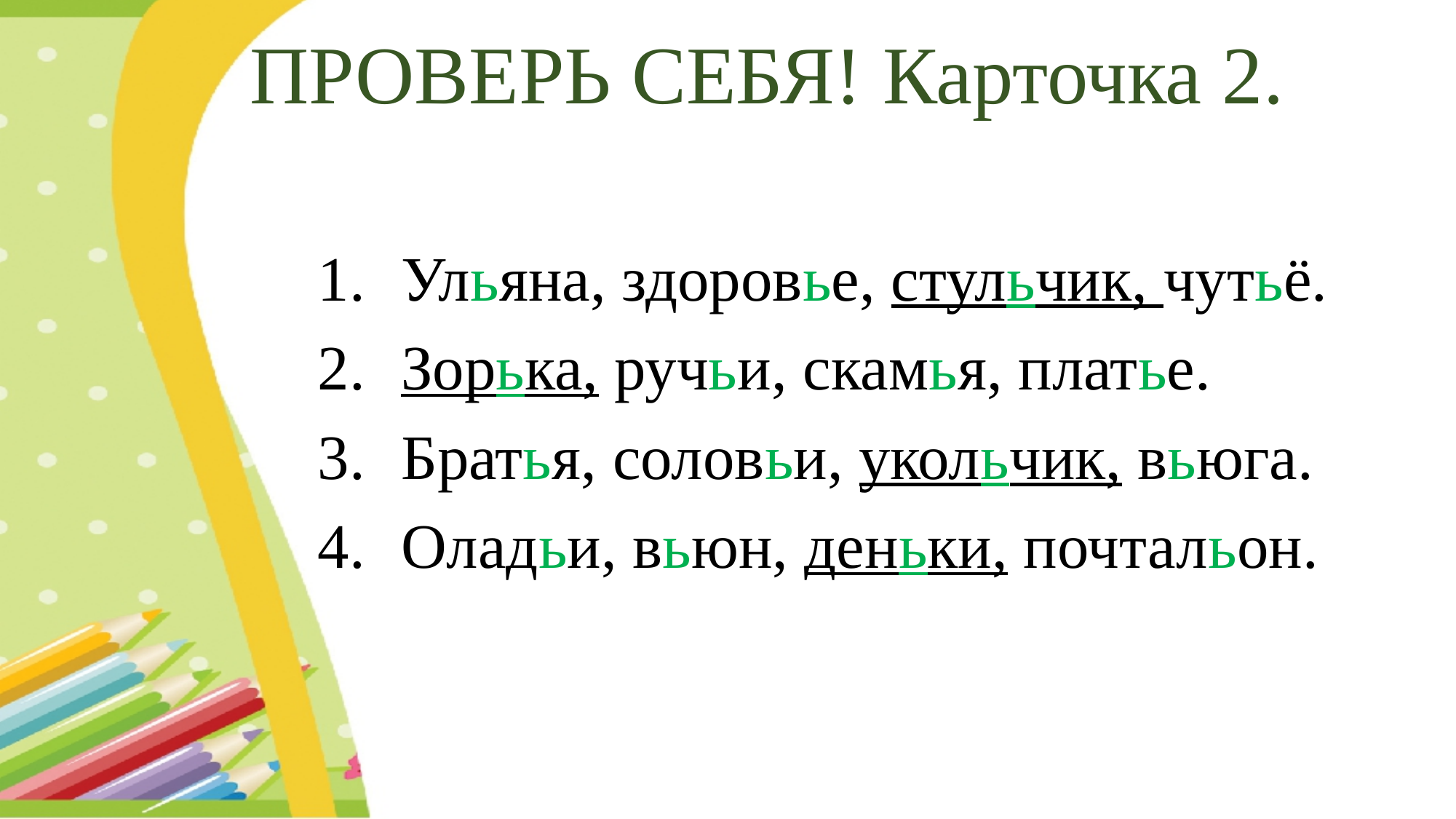

# ПРОВЕРЬ СЕБЯ! Карточка 2.

Ульяна, здоровье, стульчик, чутьё.
Зорька, ручьи, скамья, платье.
Братья, соловьи, укольчик, вьюга.
Оладьи, вьюн, деньки, почтальон.